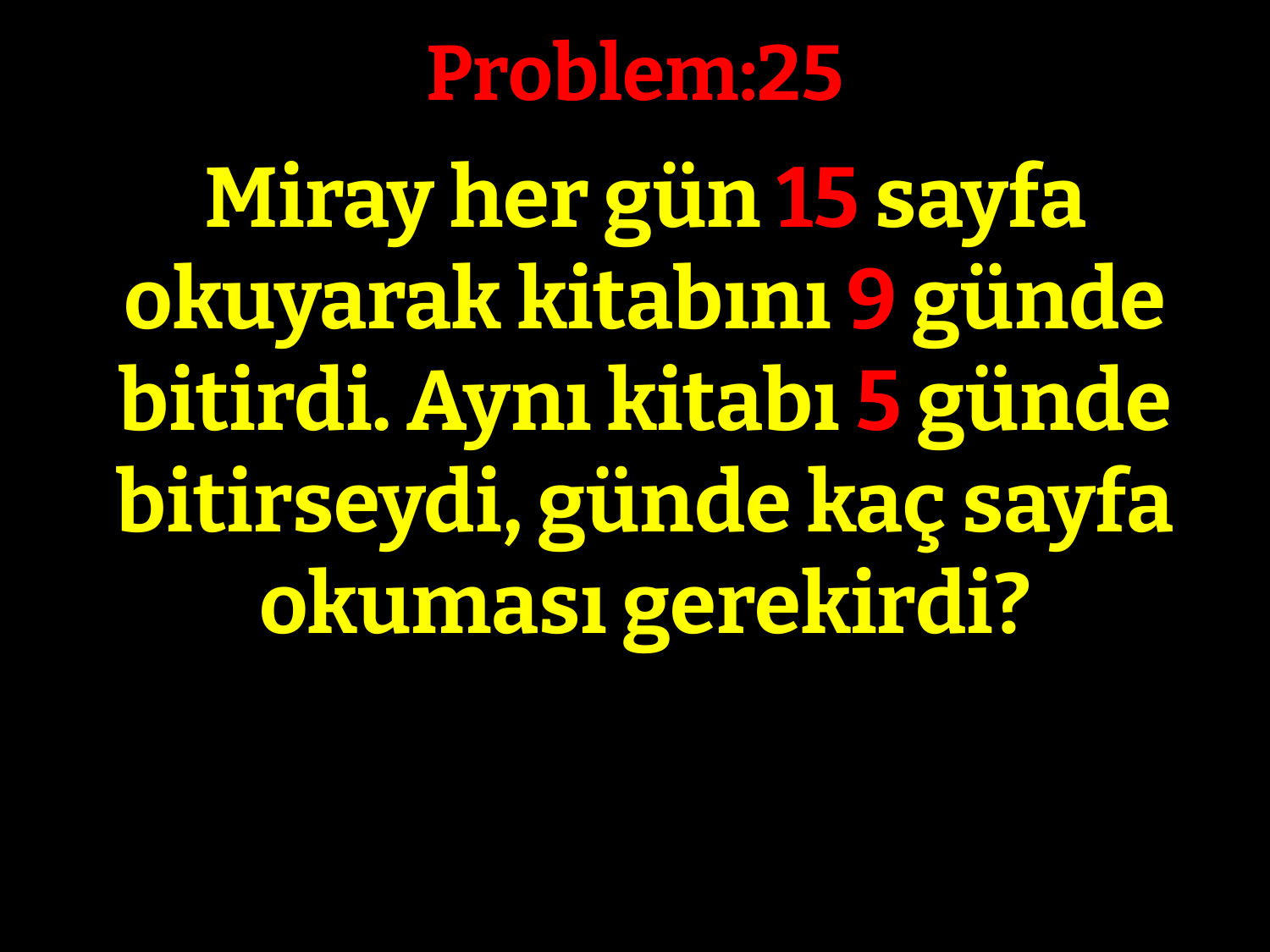

Problem:25
Miray her gün 15 sayfa okuyarak kitabını 9 günde bitirdi. Aynı kitabı 5 günde bitirseydi, günde kaç sayfa okuması gerekirdi?
#